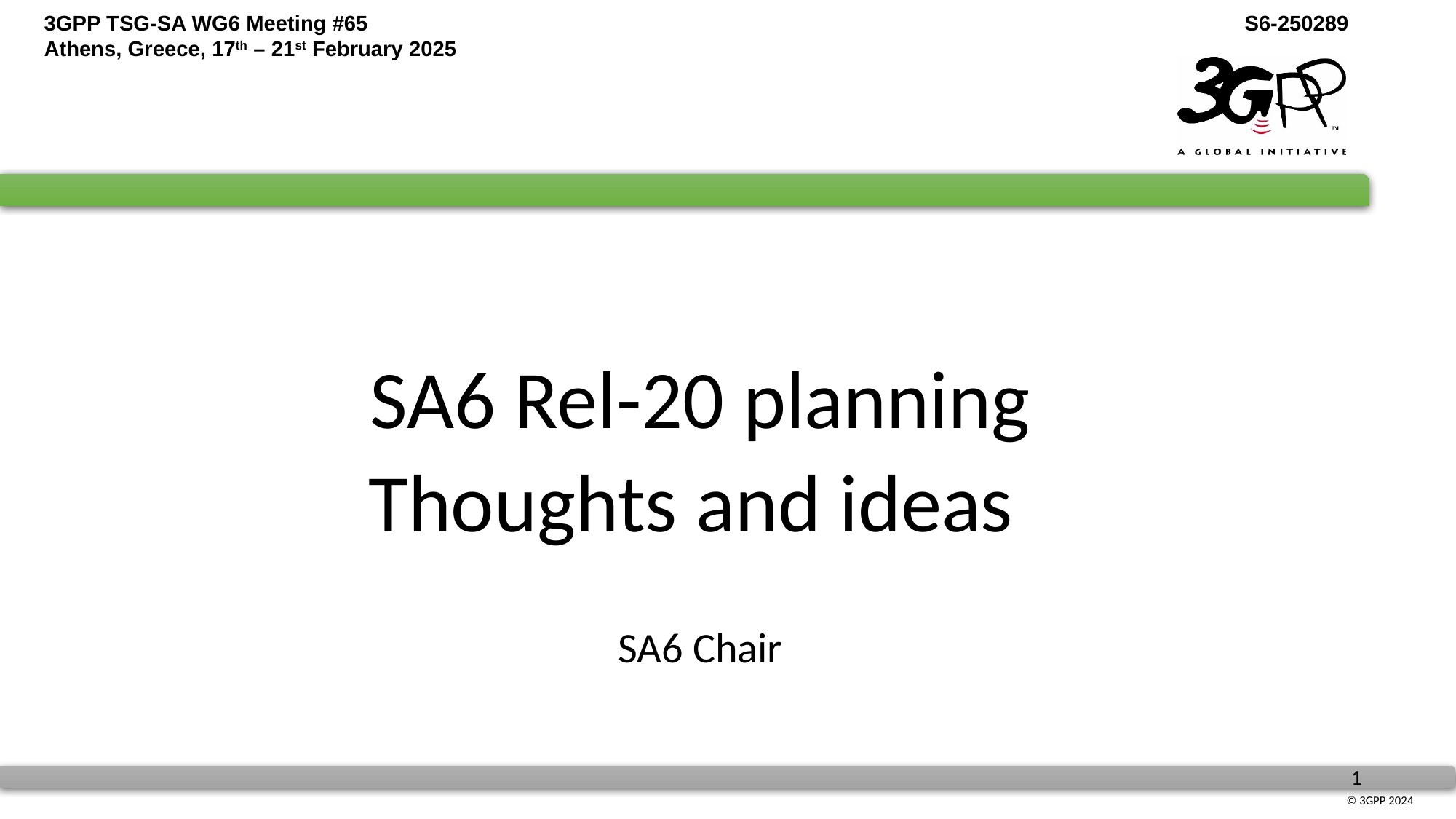

SA6 Rel-20 planning
Thoughts and ideas

SA6 Chair